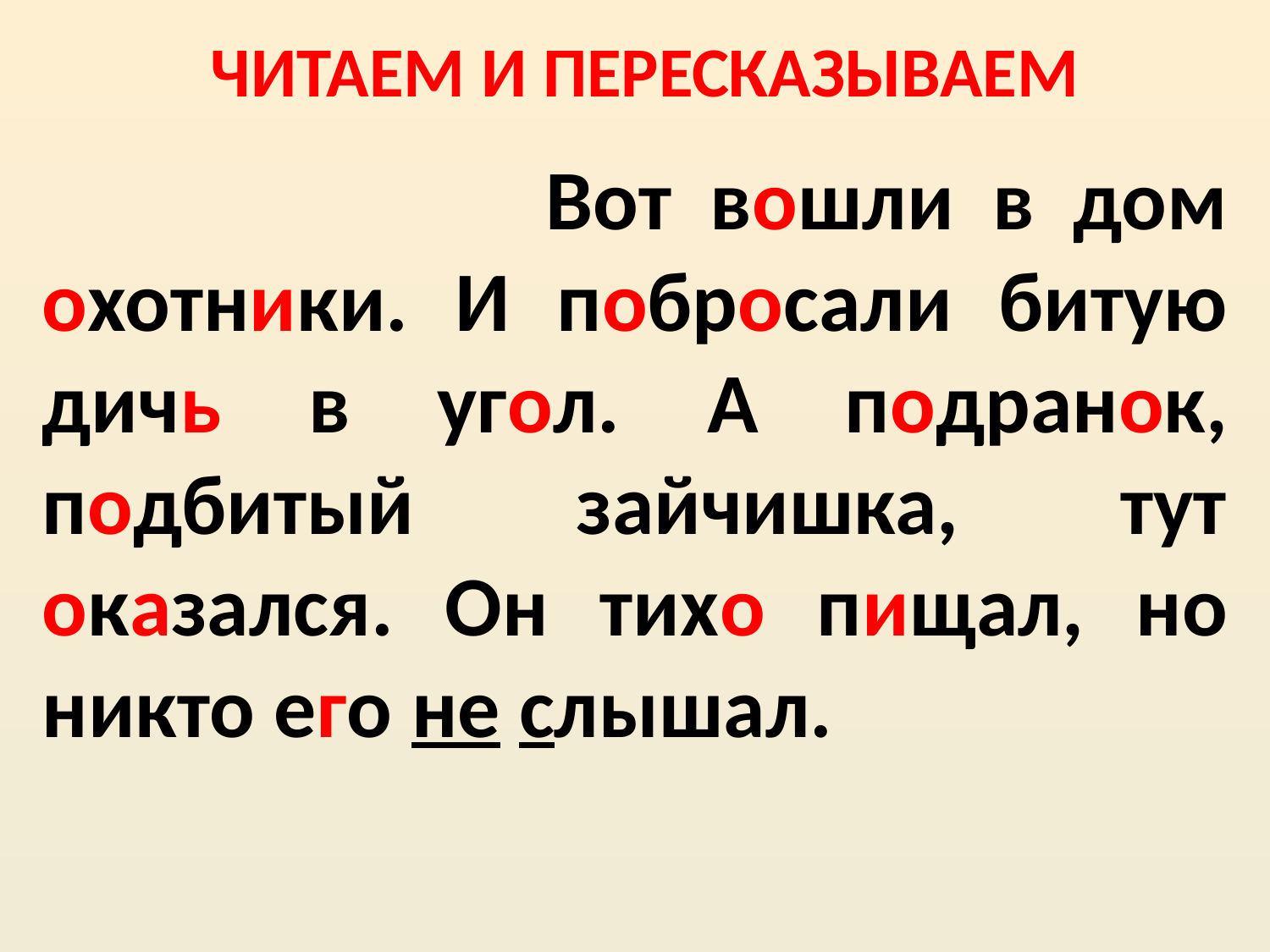

ЧИТАЕМ И ПЕРЕСКАЗЫВАЕМ
             Вот вошли в дом охотники. И побросали битую дичь в угол. А подранок, подбитый зайчишка, тут оказался. Он тихо пищал, но никто его не слышал.